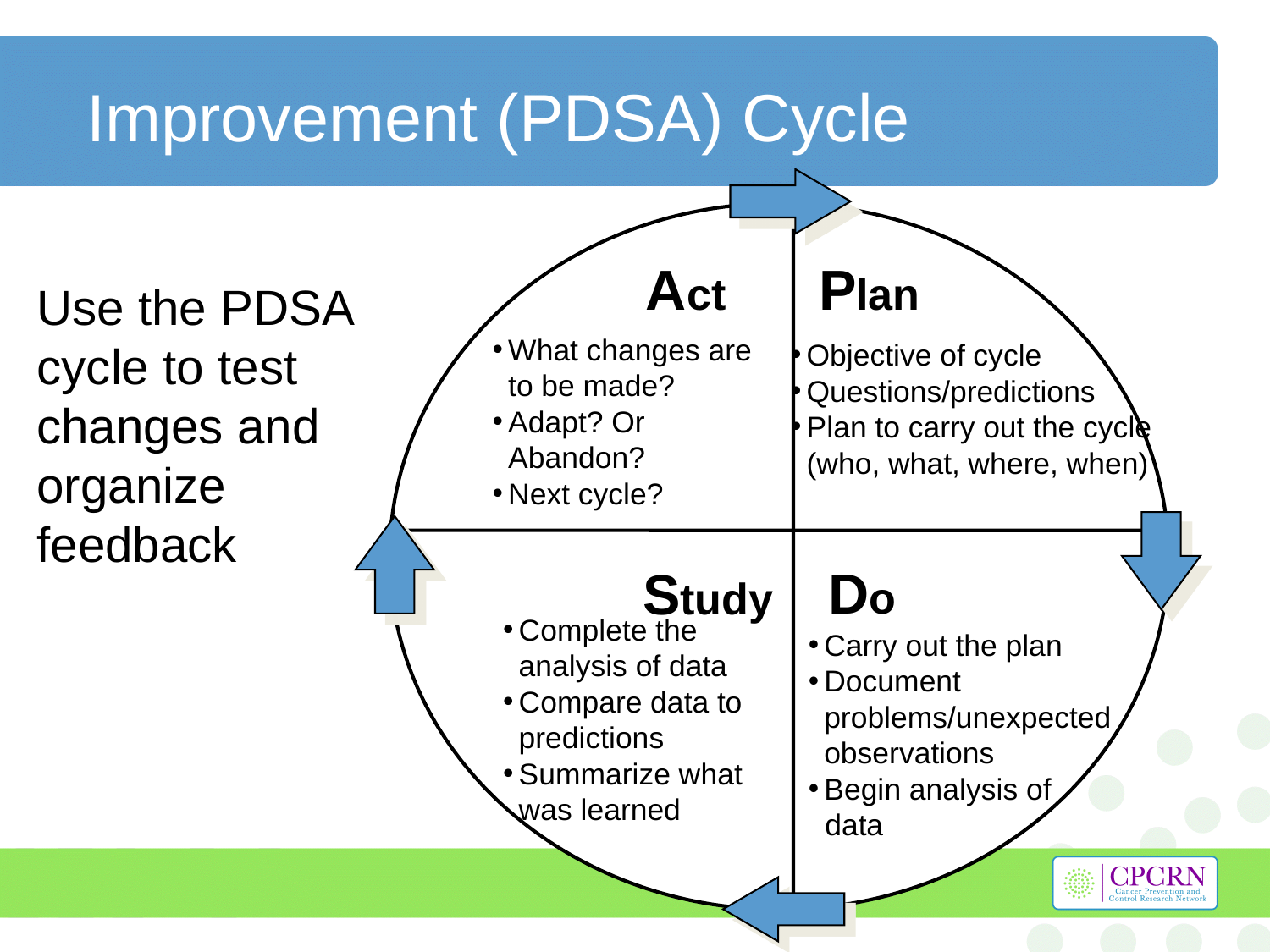

# Improvement (PDSA) Cycle

Act
Plan
What changes are to be made?
Adapt? Or Abandon?
Next cycle?
Objective of cycle
Questions/predictions
Plan to carry out the cycle
	(who, what, where, when)

Do
Study
Complete the analysis of data
Compare data to predictions
Summarize what was learned
Carry out the plan
Document problems/unexpected observations
Begin analysis of
  data

Use the PDSA cycle to test changes and organize feedback